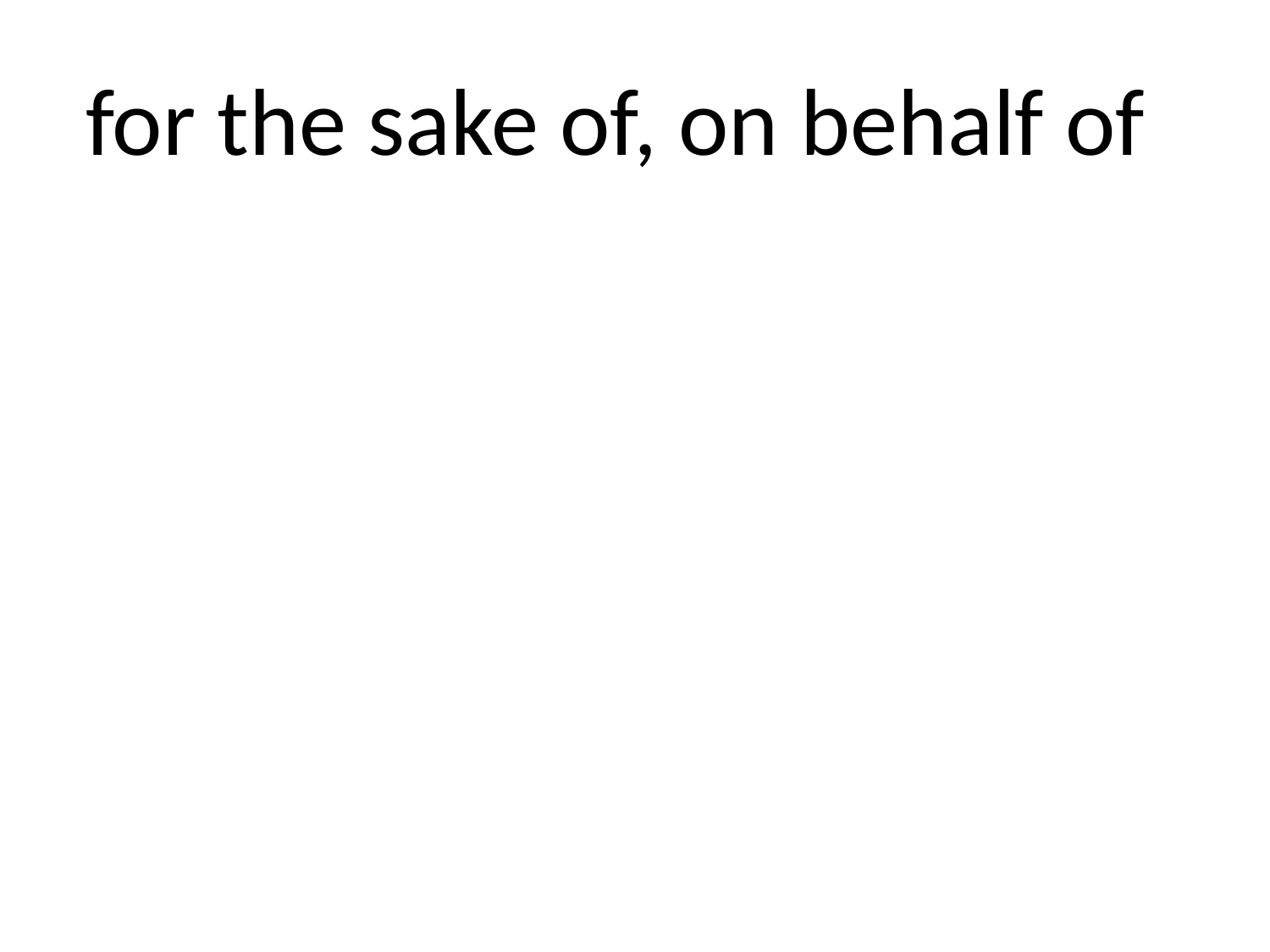

# for the sake of, on behalf of